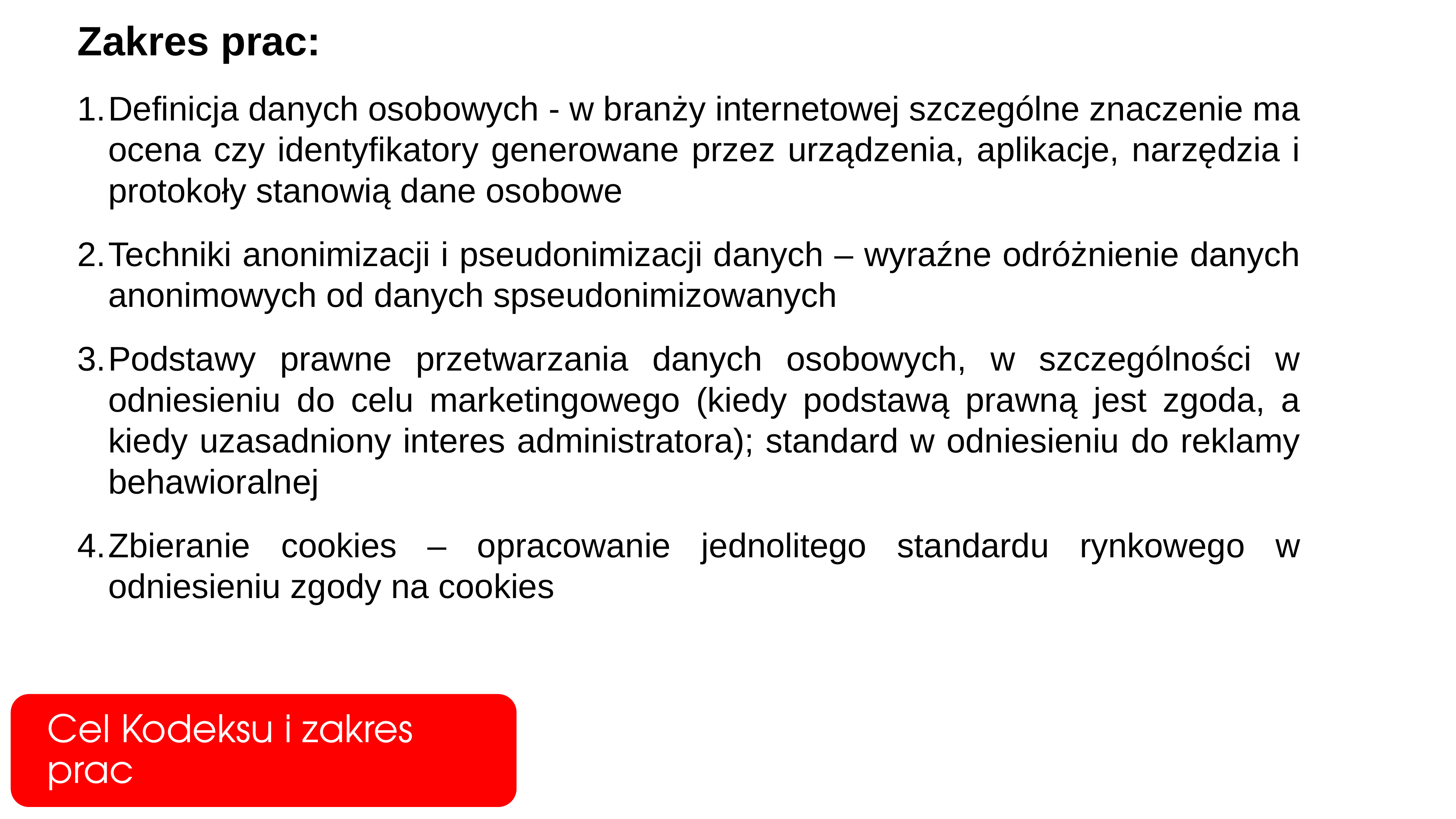

Zakres prac:
Definicja danych osobowych - w branży internetowej szczególne znaczenie ma ocena czy identyfikatory generowane przez urządzenia, aplikacje, narzędzia i protokoły stanowią dane osobowe
Techniki anonimizacji i pseudonimizacji danych – wyraźne odróżnienie danych anonimowych od danych spseudonimizowanych
Podstawy prawne przetwarzania danych osobowych, w szczególności w odniesieniu do celu marketingowego (kiedy podstawą prawną jest zgoda, a kiedy uzasadniony interes administratora); standard w odniesieniu do reklamy behawioralnej
Zbieranie cookies – opracowanie jednolitego standardu rynkowego w odniesieniu zgody na cookies

Cel Kodeksu i zakres prac